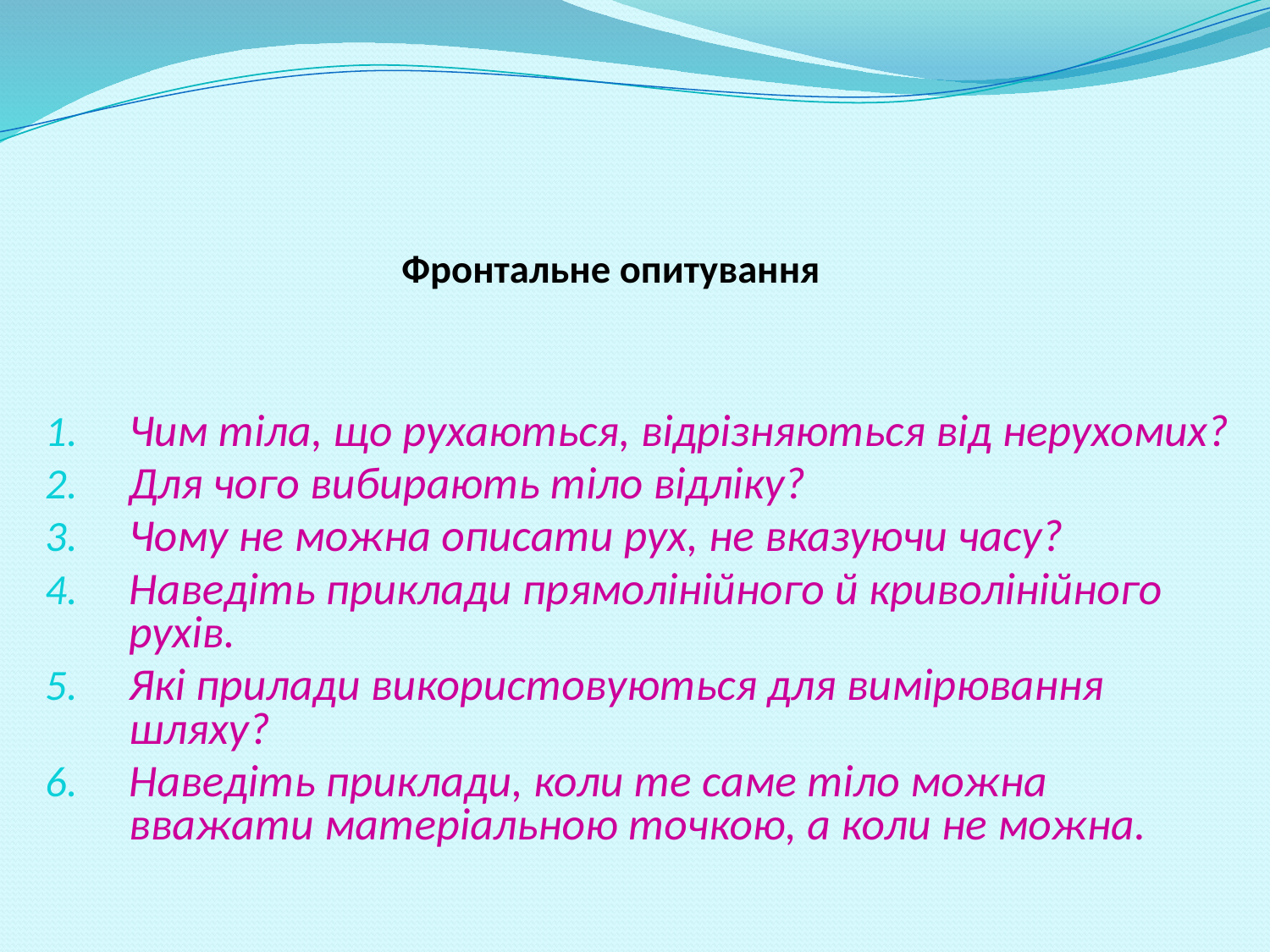

# Фронтальне опитування

Чим тіла, що рухаються, відрізняються від нерухомих?
Для чого вибирають тіло відліку?
Чому не можна описати рух, не вказуючи часу?
Наведіть приклади прямолінійного й криволінійного рухів.
Які прилади використовуються для вимірювання шляху?
Наведіть приклади, коли те саме тіло можна вважати матеріальною точкою, а коли не можна.